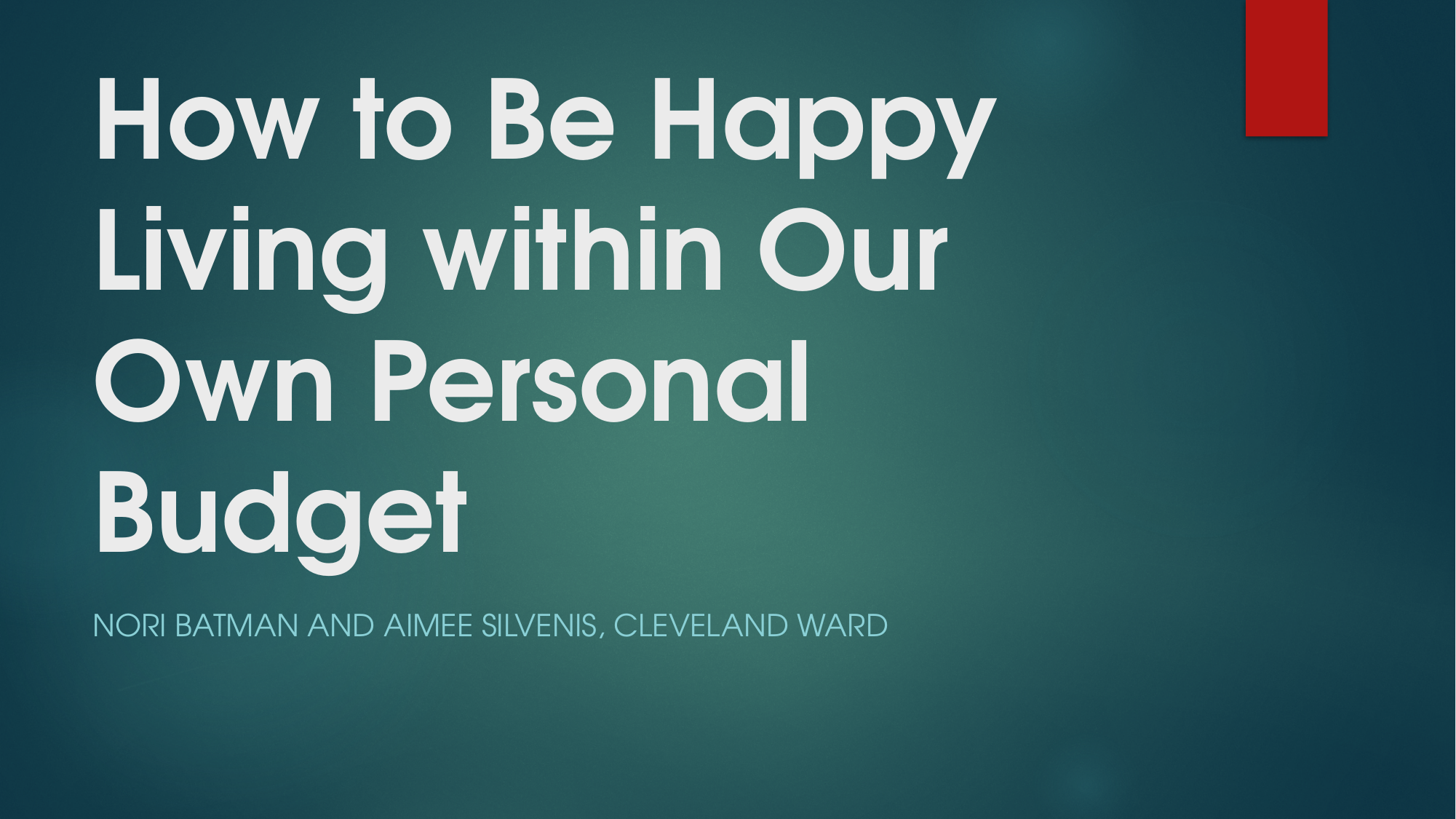

# How to Be Happy Living within Our Own Personal Budget
Nori Batman and Aimee Silvenis, Cleveland Ward